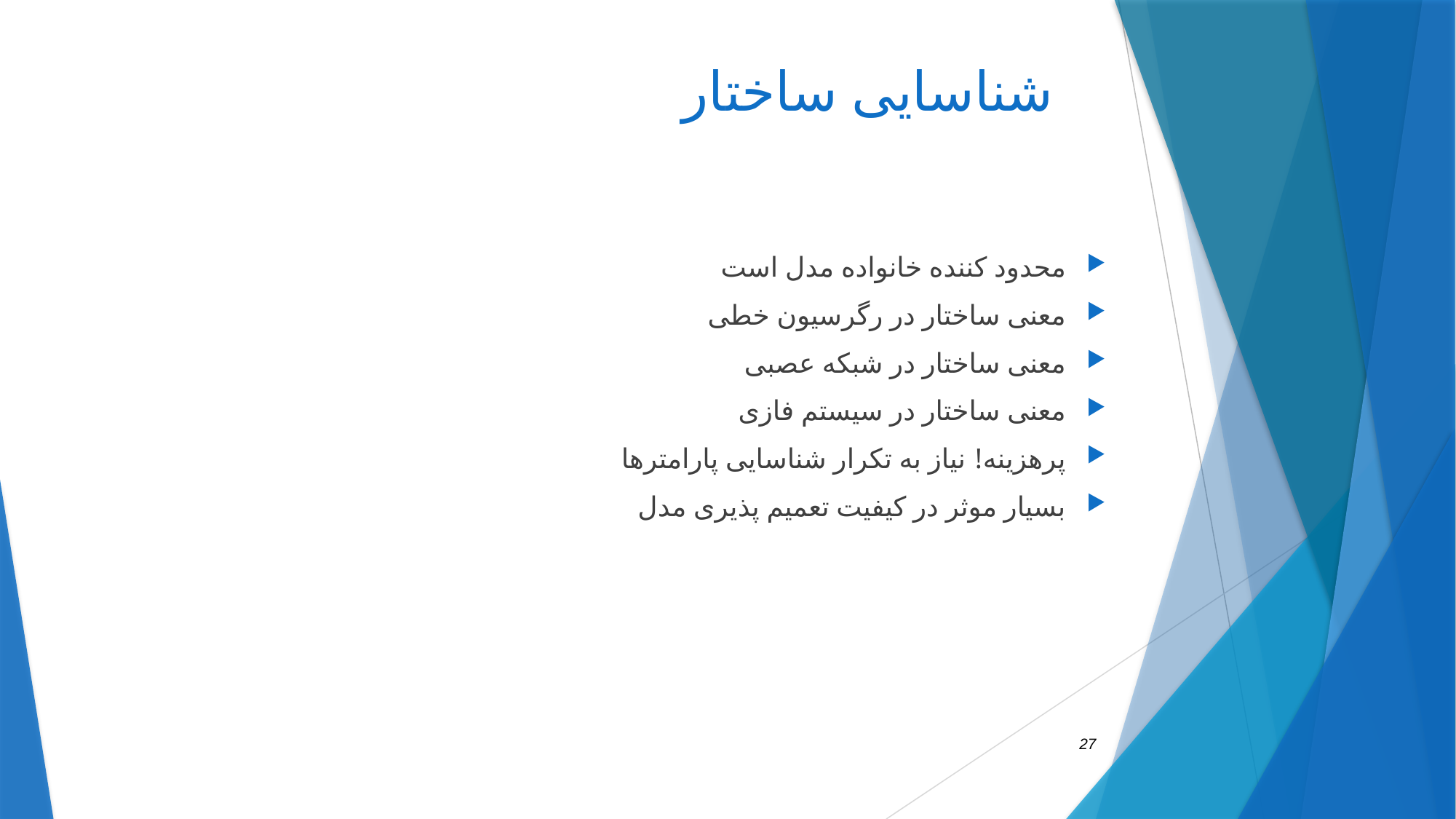

# شناسایی ساختار
محدود کننده خانواده مدل است
معنی ساختار در رگرسیون خطی
معنی ساختار در شبکه عصبی
معنی ساختار در سیستم فازی
پرهزینه! نیاز به تکرار شناسایی پارامترها
بسیار موثر در کیفیت تعمیم پذیری مدل
27